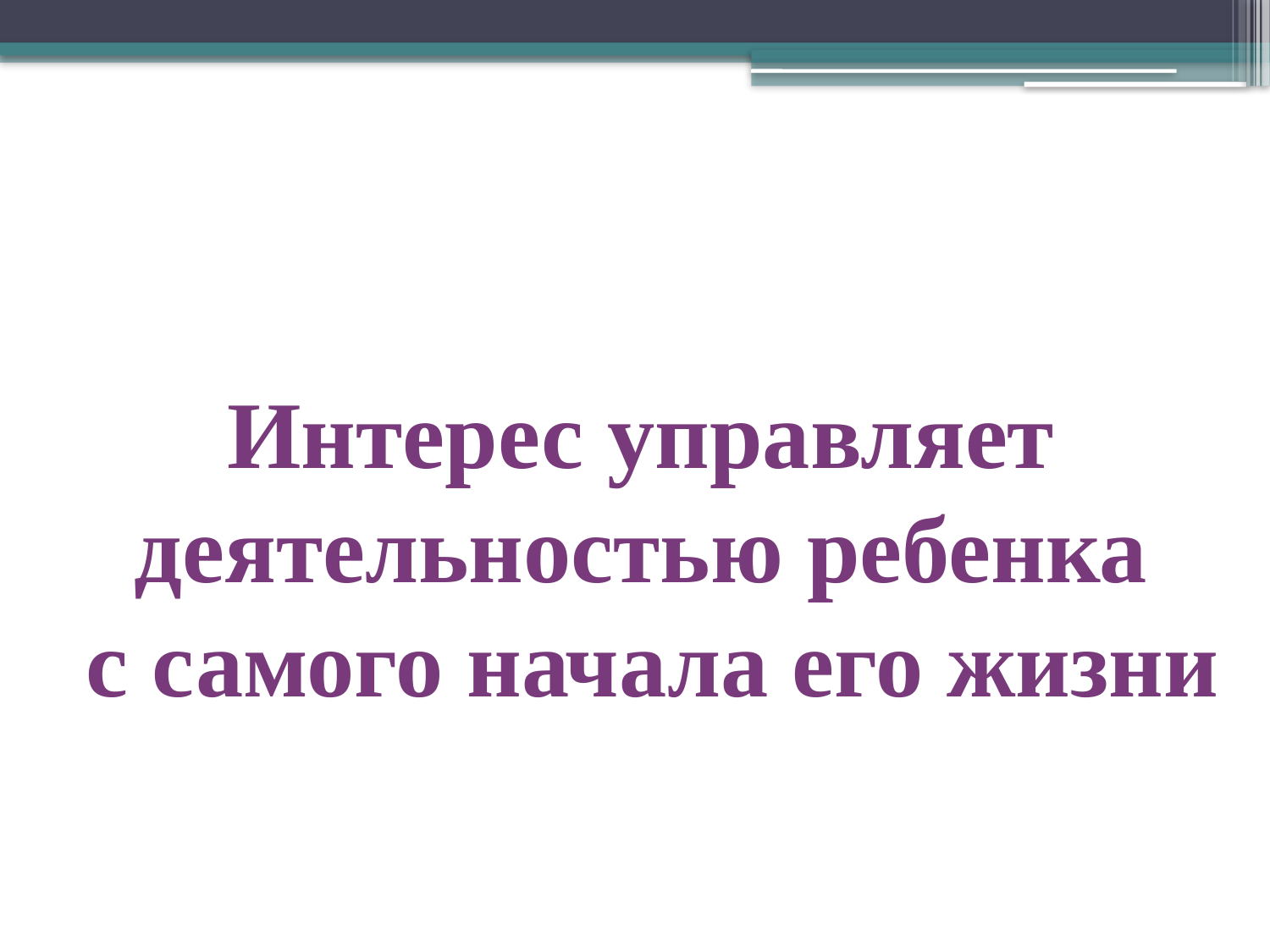

Интерес управляет деятельностью ребенка
 с самого начала его жизни